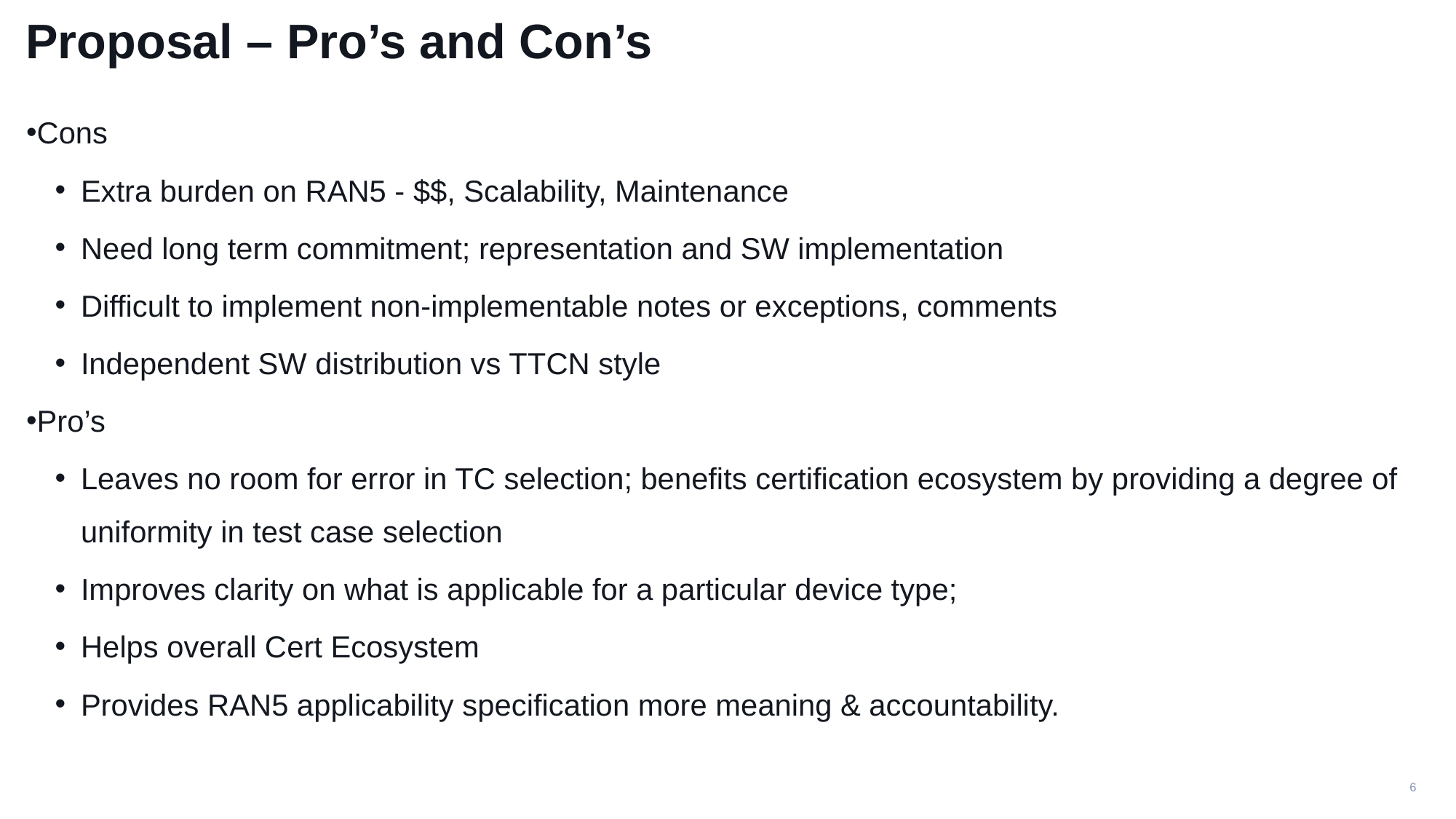

# Proposal – Pro’s and Con’s
Cons
Extra burden on RAN5 - $$, Scalability, Maintenance
Need long term commitment; representation and SW implementation
Difficult to implement non-implementable notes or exceptions, comments
Independent SW distribution vs TTCN style
Pro’s
Leaves no room for error in TC selection; benefits certification ecosystem by providing a degree of uniformity in test case selection
Improves clarity on what is applicable for a particular device type;
Helps overall Cert Ecosystem
Provides RAN5 applicability specification more meaning & accountability.